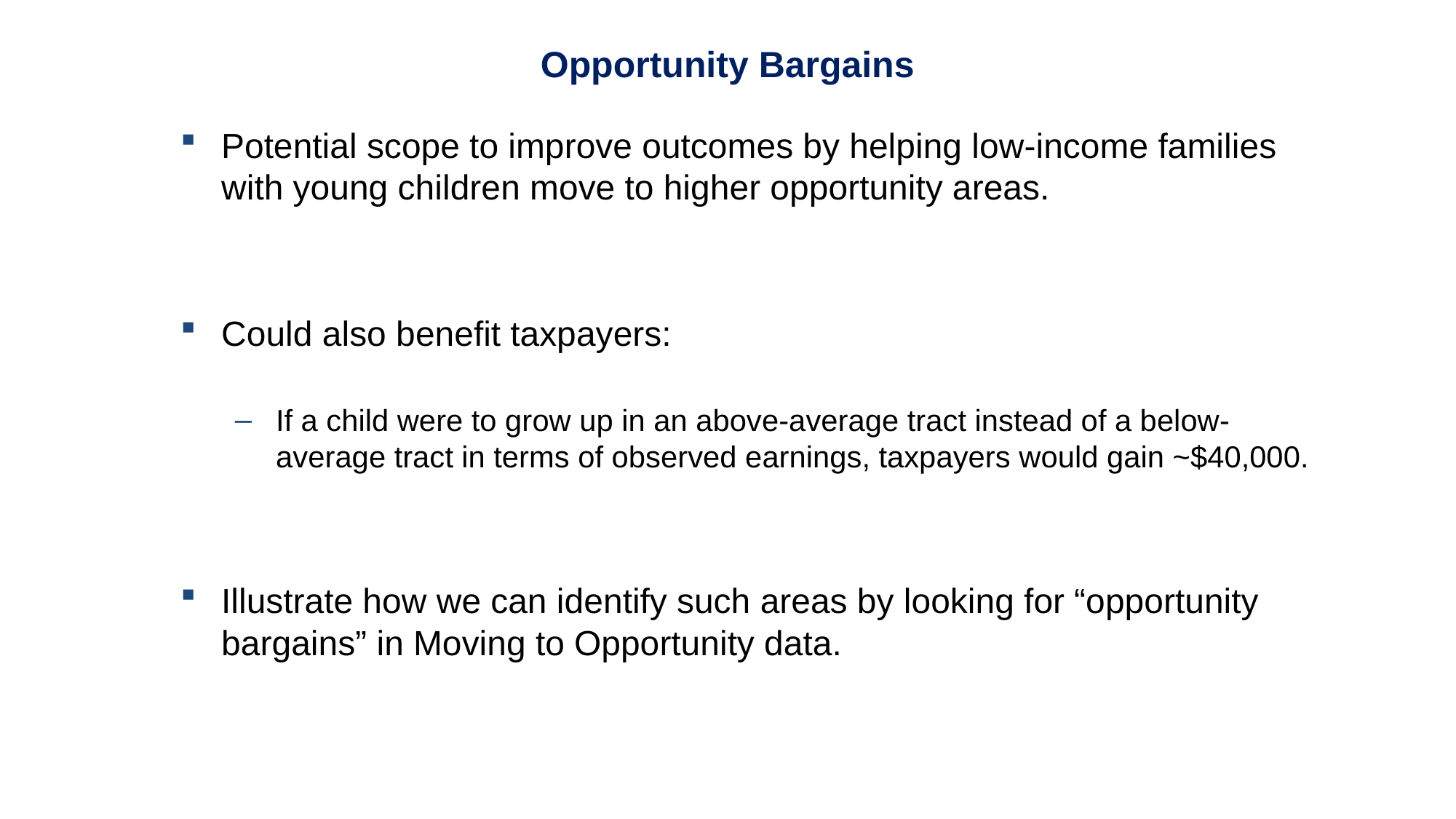

Opportunity Bargains
Potential scope to improve outcomes by helping low-income families with young children move to higher opportunity areas.

Could also benefit taxpayers:
If a child were to grow up in an above-average tract instead of a below-average tract in terms of observed earnings, taxpayers would gain ~$40,000.

Illustrate how we can identify such areas by looking for “opportunity bargains” in Moving to Opportunity data.